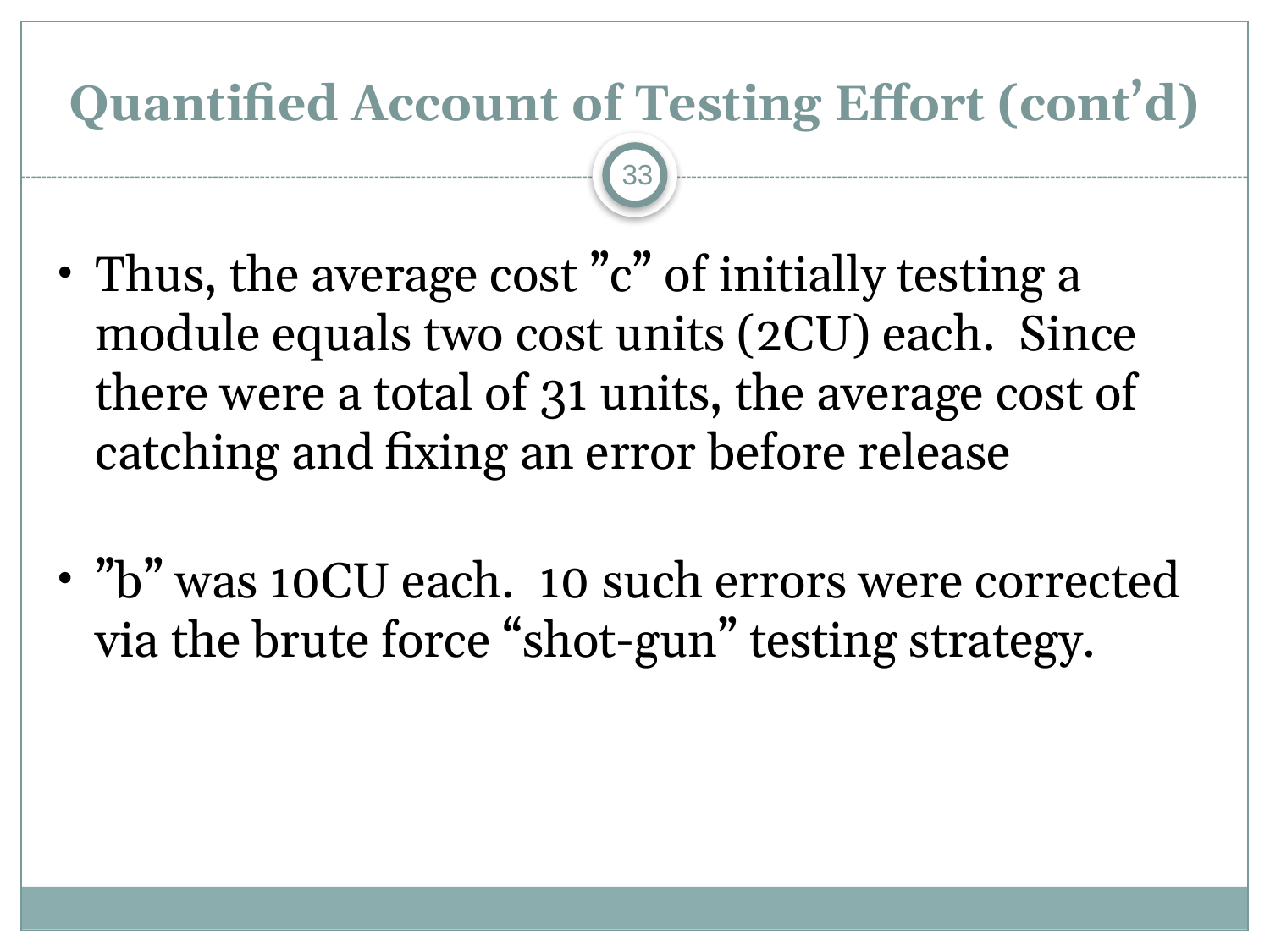

# Quantified Account of Testing Effort (cont’d)
33
Thus, the average cost ”c” of initially testing a module equals two cost units (2CU) each.  Since there were a total of 31 units, the average cost of catching and fixing an error before release
”b” was 10CU each.  10 such errors were corrected via the brute force “shot-gun” testing strategy.